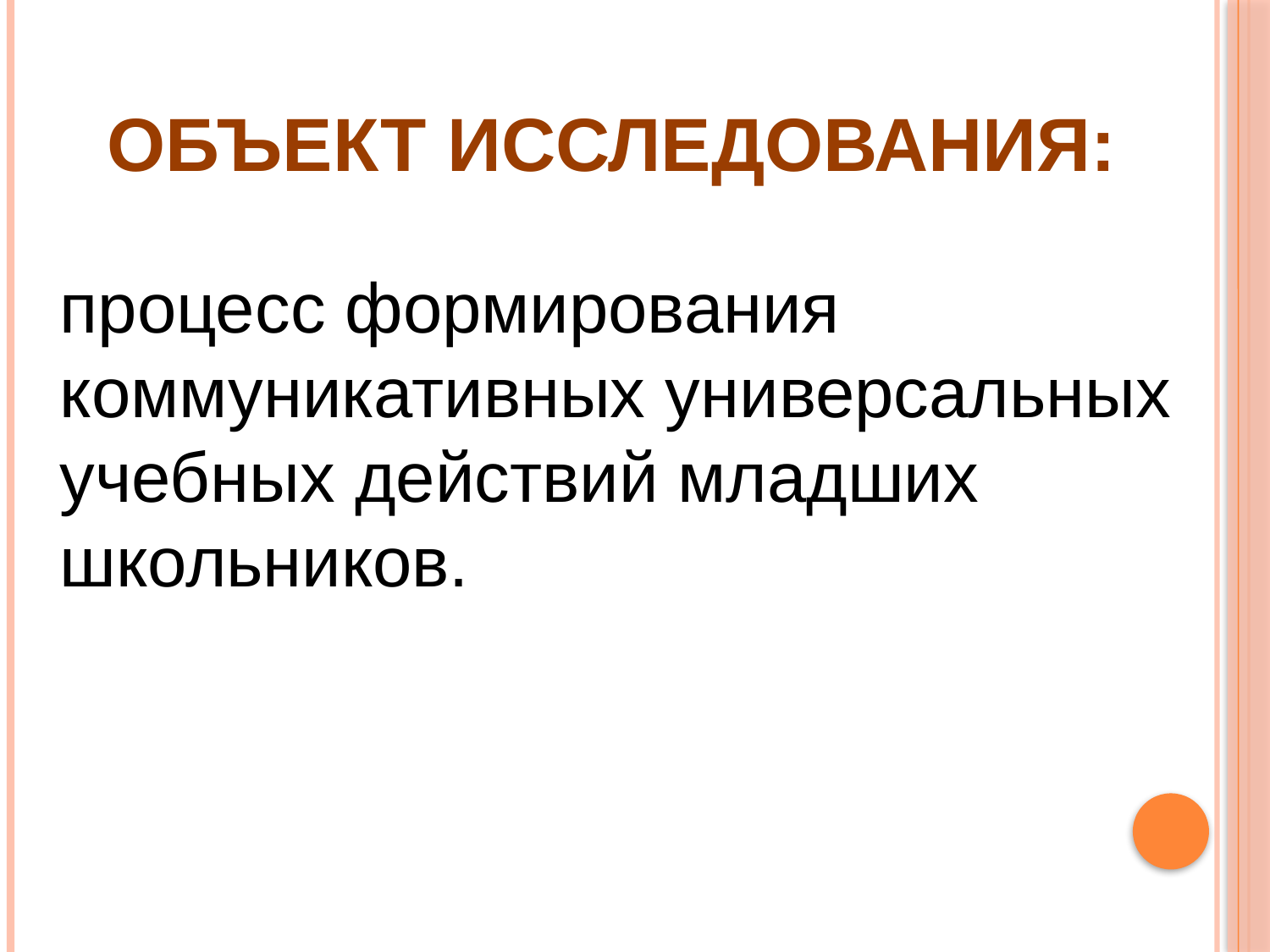

# Объект исследования:
процесс формирования коммуникативных универсальных учебных действий младших школьников.